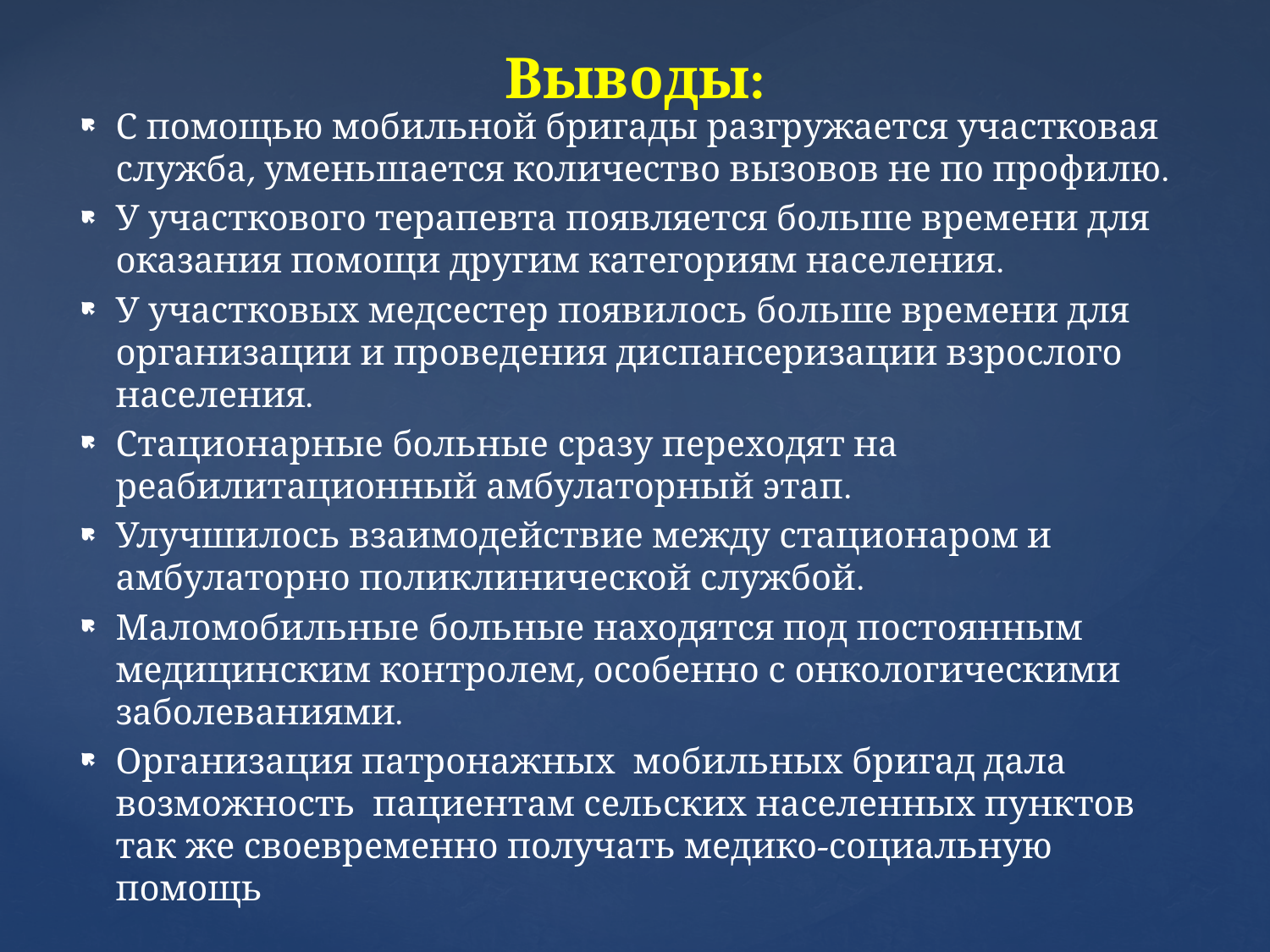

Выводы:
С помощью мобильной бригады разгружается участковая служба, уменьшается количество вызовов не по профилю.
У участкового терапевта появляется больше времени для оказания помощи другим категориям населения.
У участковых медсестер появилось больше времени для организации и проведения диспансеризации взрослого населения.
Стационарные больные сразу переходят на реабилитационный амбулаторный этап.
Улучшилось взаимодействие между стационаром и амбулаторно поликлинической службой.
Маломобильные больные находятся под постоянным медицинским контролем, особенно с онкологическими заболеваниями.
Организация патронажных  мобильных бригад дала возможность  пациентам сельских населенных пунктов так же своевременно получать медико-социальную помощь